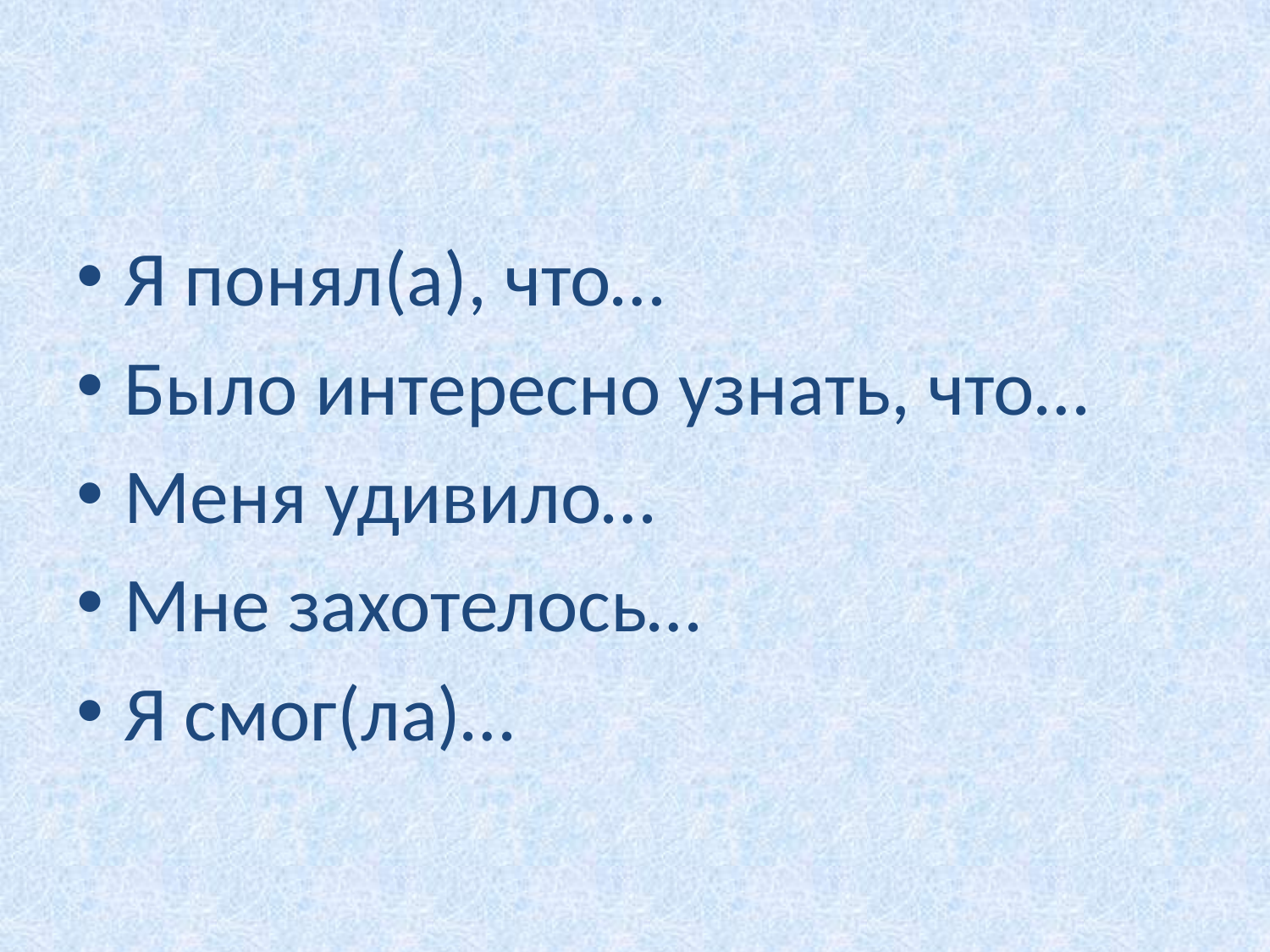

#
Я понял(а), что…
Было интересно узнать, что…
Меня удивило…
Мне захотелось…
Я смог(ла)…